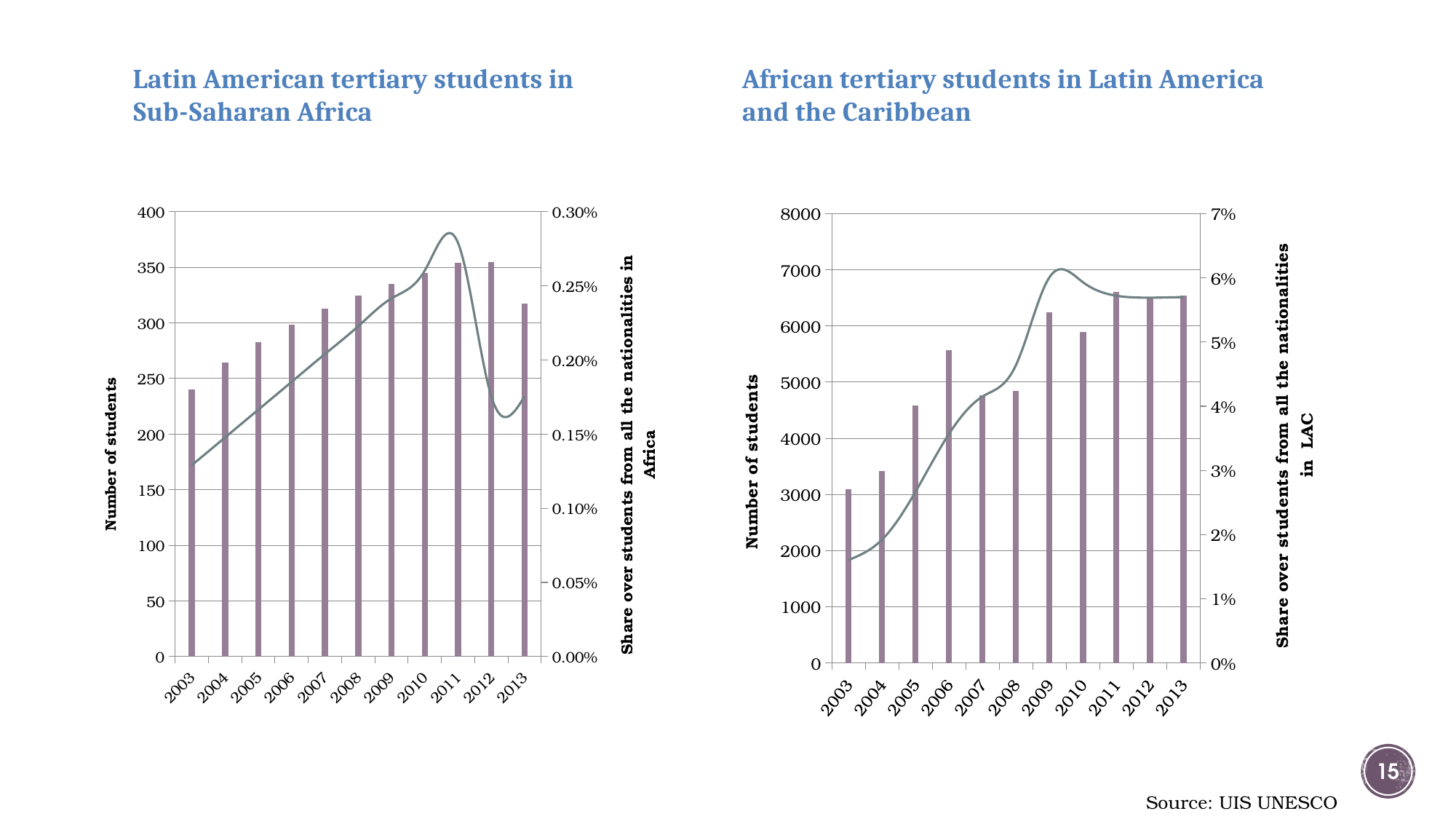

Latin American tertiary students in Sub-Saharan Africa
African tertiary students in Latin America and the Caribbean

### Chart

| Category |  |  |
|---|---|---|

### Chart

| Category | Africa/World |  |
|---|---|---|
15
Source: UIS UNESCO